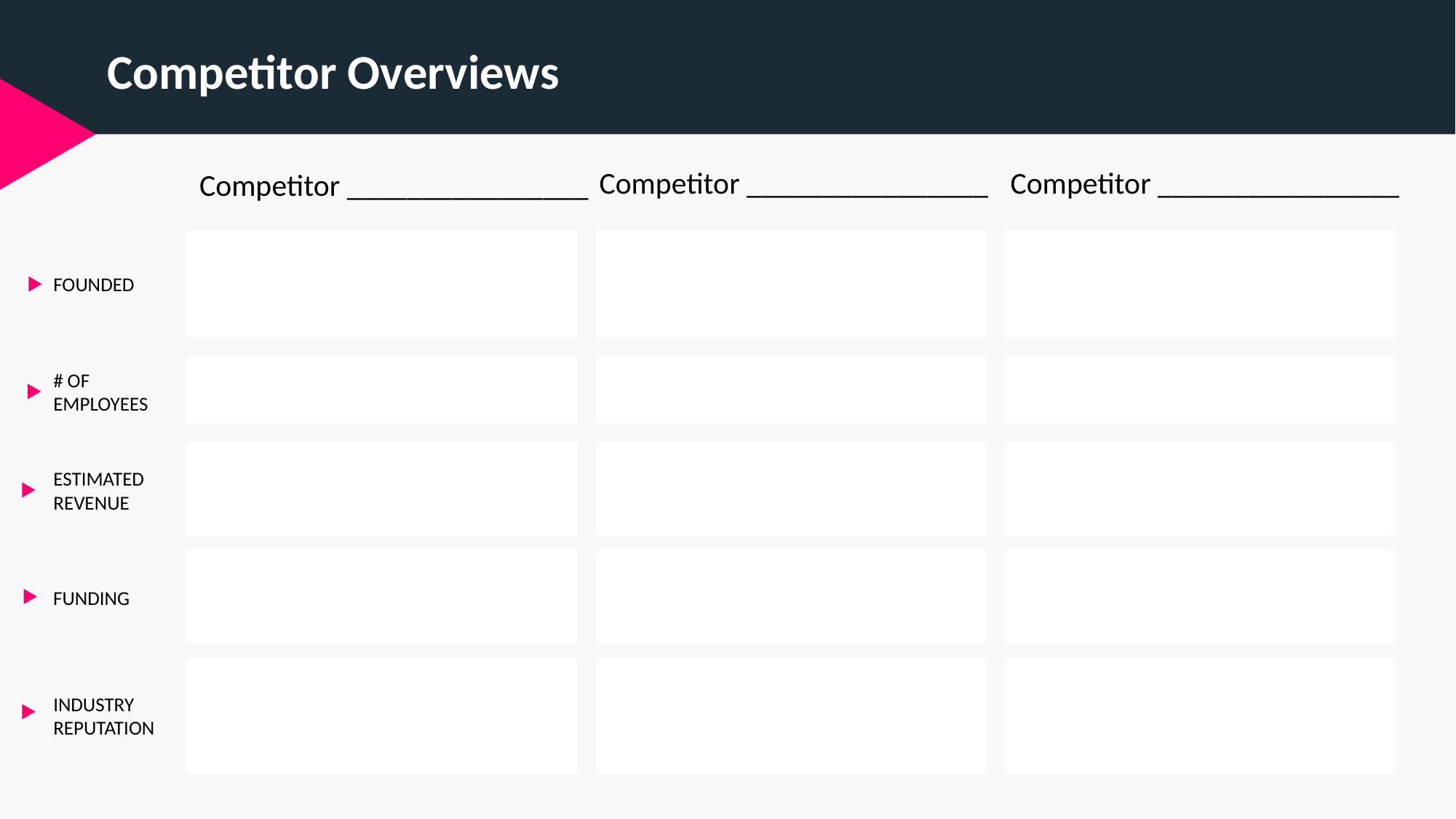

# of employees
Competitor Overviews

Competitor ________________
Competitor ________________
Competitor ________________
|  |
| --- |
|  |
| --- |
|  |
| --- |
FOUNDED

|  |
| --- |
|  |
| --- |
|  |
| --- |
# OF EMPLOYEES

|  |
| --- |
|  |
| --- |
|  |
| --- |
ESTIMATED
REVENUE

|  |
| --- |
|  |
| --- |
|  |
| --- |
FUNDING

|  |
| --- |
|  |
| --- |
|  |
| --- |
INDUSTRY
REPUTATION